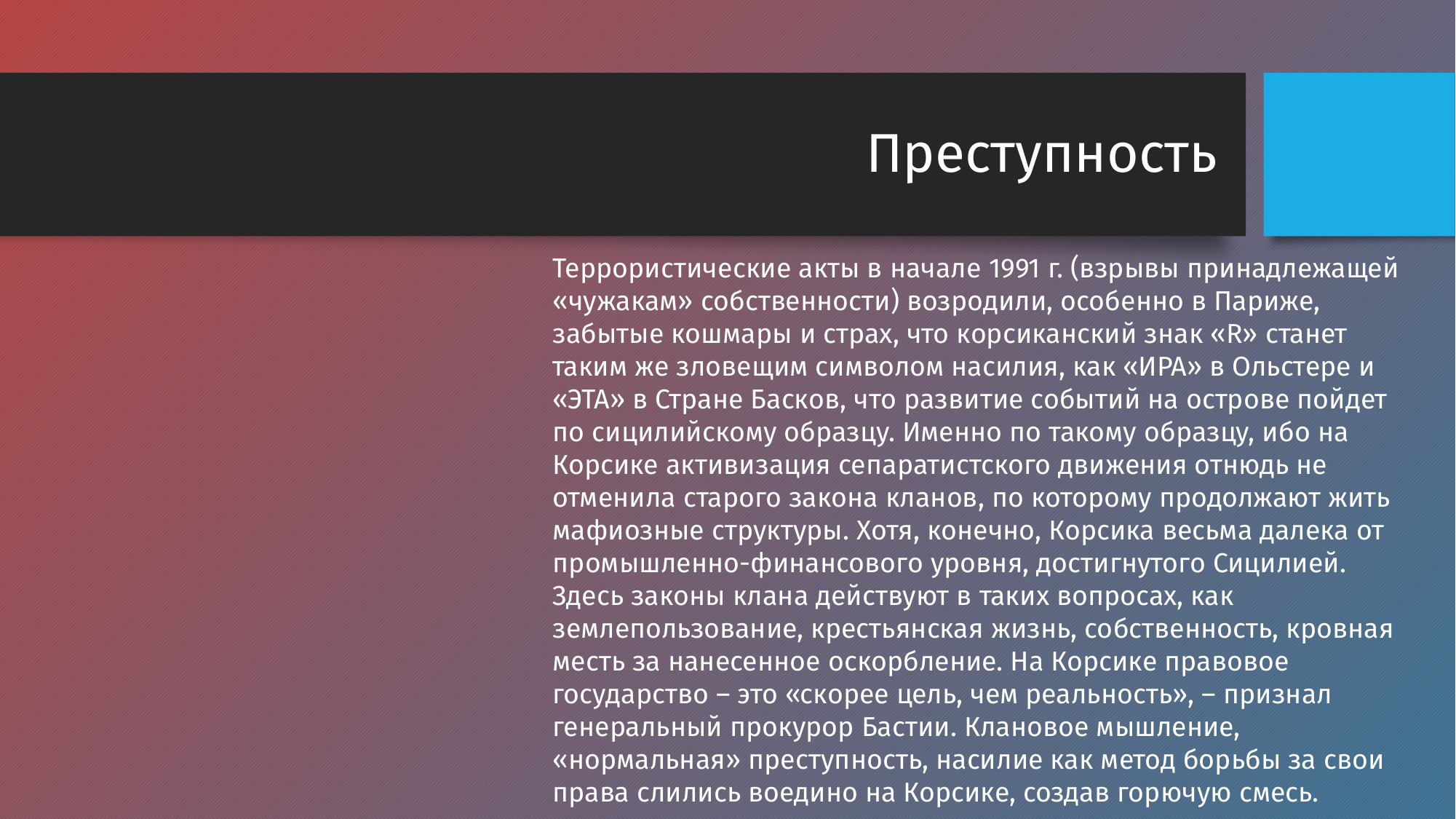

# Преступность
Террористические акты в начале 1991 г. (взрывы принадлежащей «чужакам» собственности) возродили, особенно в Париже, забытые кошмары и страх, что корсиканский знак «R» станет таким же зловещим символом насилия, как «ИРА» в Ольстере и «ЭТА» в Стране Басков, что развитие событий на острове пойдет по сицилийскому образцу. Именно по такому образцу, ибо на Корсике активизация сепаратистского движения отнюдь не отменила старого закона кланов, по которому продолжают жить мафиозные структуры. Хотя, конечно, Корсика весьма далека от промышленно-финансового уровня, достигнутого Сицилией. Здесь законы клана действуют в таких вопросах, как землепользование, крестьянская жизнь, собственность, кровная месть за нанесенное оскорбление. На Корсике правовое государство – это «скорее цель, чем реальность», – признал генеральный прокурор Бастии. Клановое мышление, «нормальная» преступность, насилие как метод борьбы за свои права слились воедино на Корсике, создав горючую смесь.